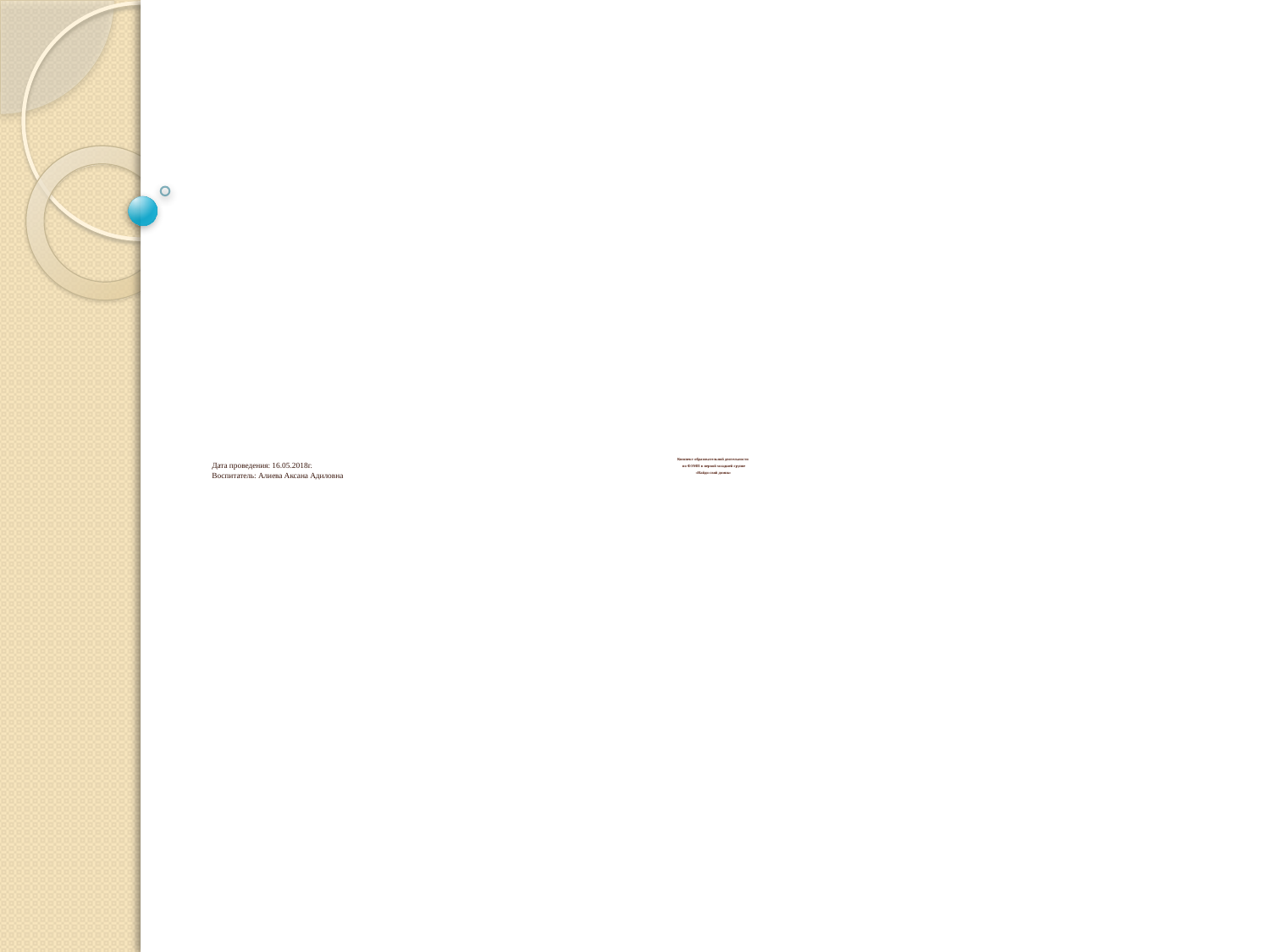

# Конспект образовательной деятельности по ФЭМП в первой младшей группе «Найди свой домик»

Дата проведения: 16.05.2018г.
Воспитатель: Алиева Аксана Адиловна